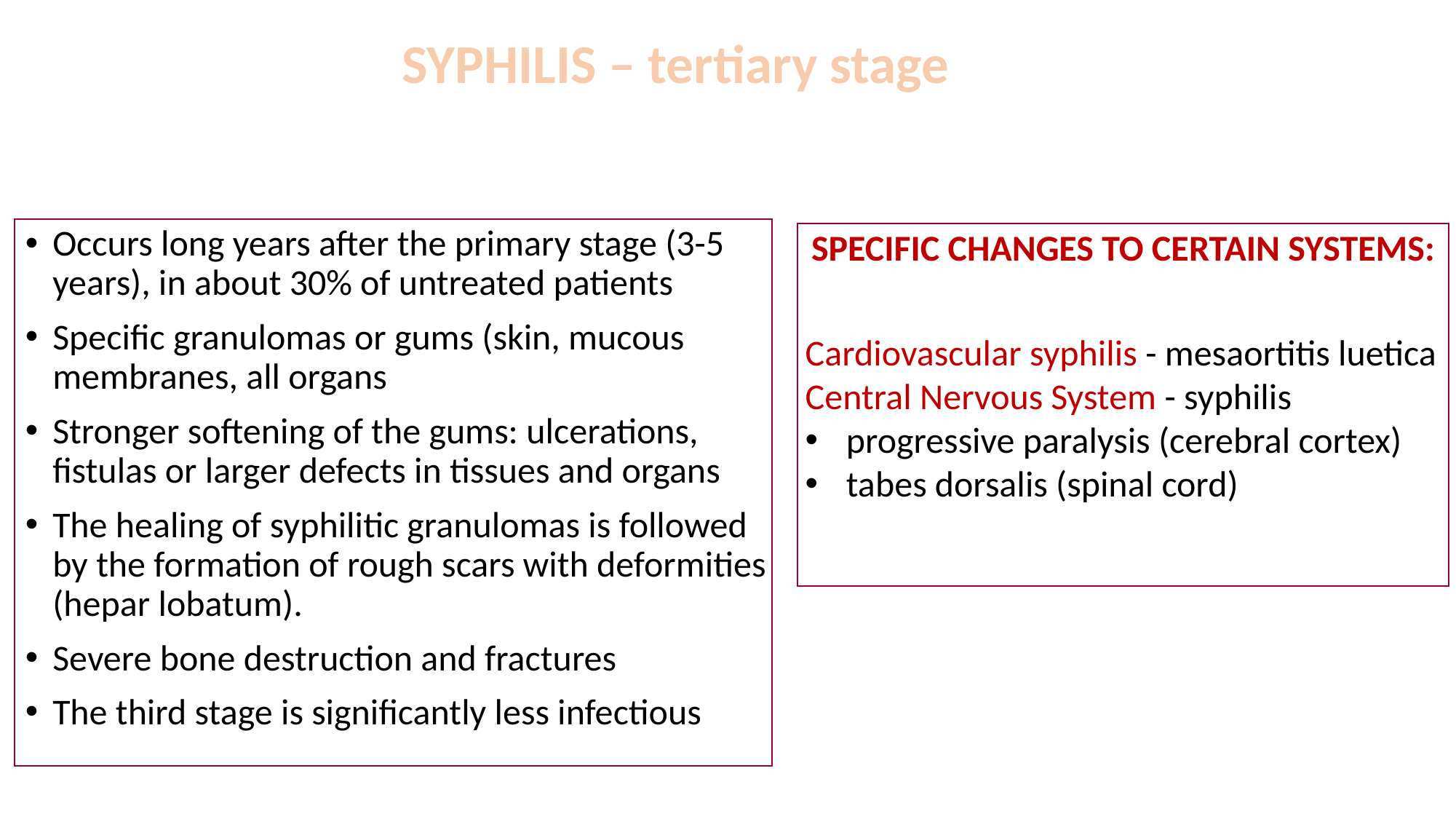

SYPHILIS – tertiary stage

Occurs long years after the primary stage (3-5 years), in about 30% of untreated patients
Specific granulomas or gums (skin, mucous membranes, all organs
Stronger softening of the gums: ulcerations, fistulas or larger defects in tissues and organs
The healing of syphilitic granulomas is followed by the formation of rough scars with deformities (hepar lobatum).
Severe bone destruction and fractures
The third stage is significantly less infectious
SPECIFIC CHANGES TO CERTAIN SYSTEMS:

Cardiovascular syphilis - mesaortitis luetica
Central Nervous System - syphilis
progressive paralysis (cerebral cortex)
tabes dorsalis (spinal cord)